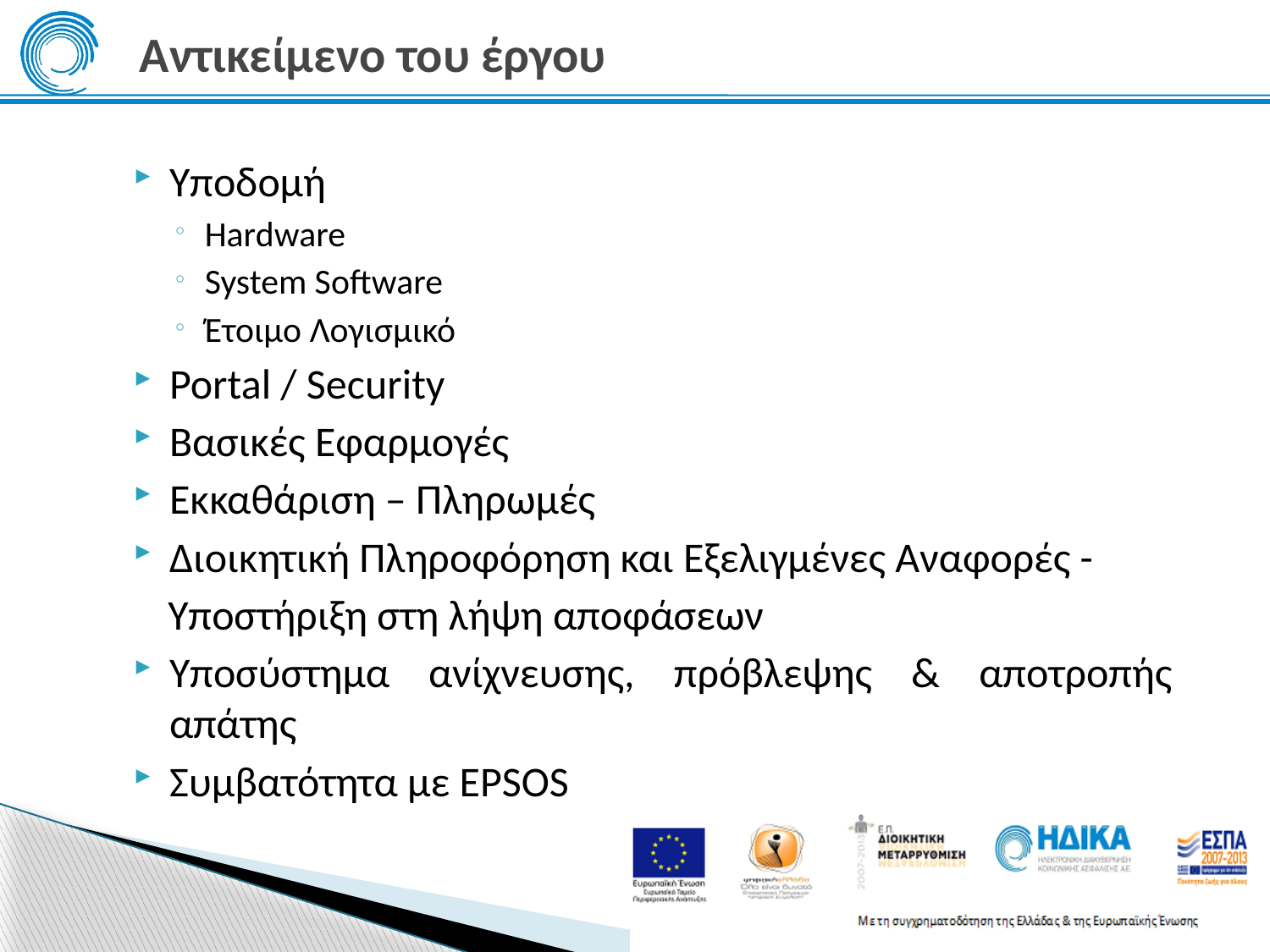

# Αντικείμενο του έργου

Υποδομή
Hardware
System Software
Έτοιμο Λογισμικό
Portal / Security
Βασικές Εφαρμογές
Εκκαθάριση – Πληρωμές
Διοικητική Πληροφόρηση και Εξελιγμένες Αναφορές -
Υποστήριξη στη λήψη αποφάσεων
Υποσύστημα ανίχνευσης, πρόβλεψης & αποτροπής απάτης
Συμβατότητα με EPSOS